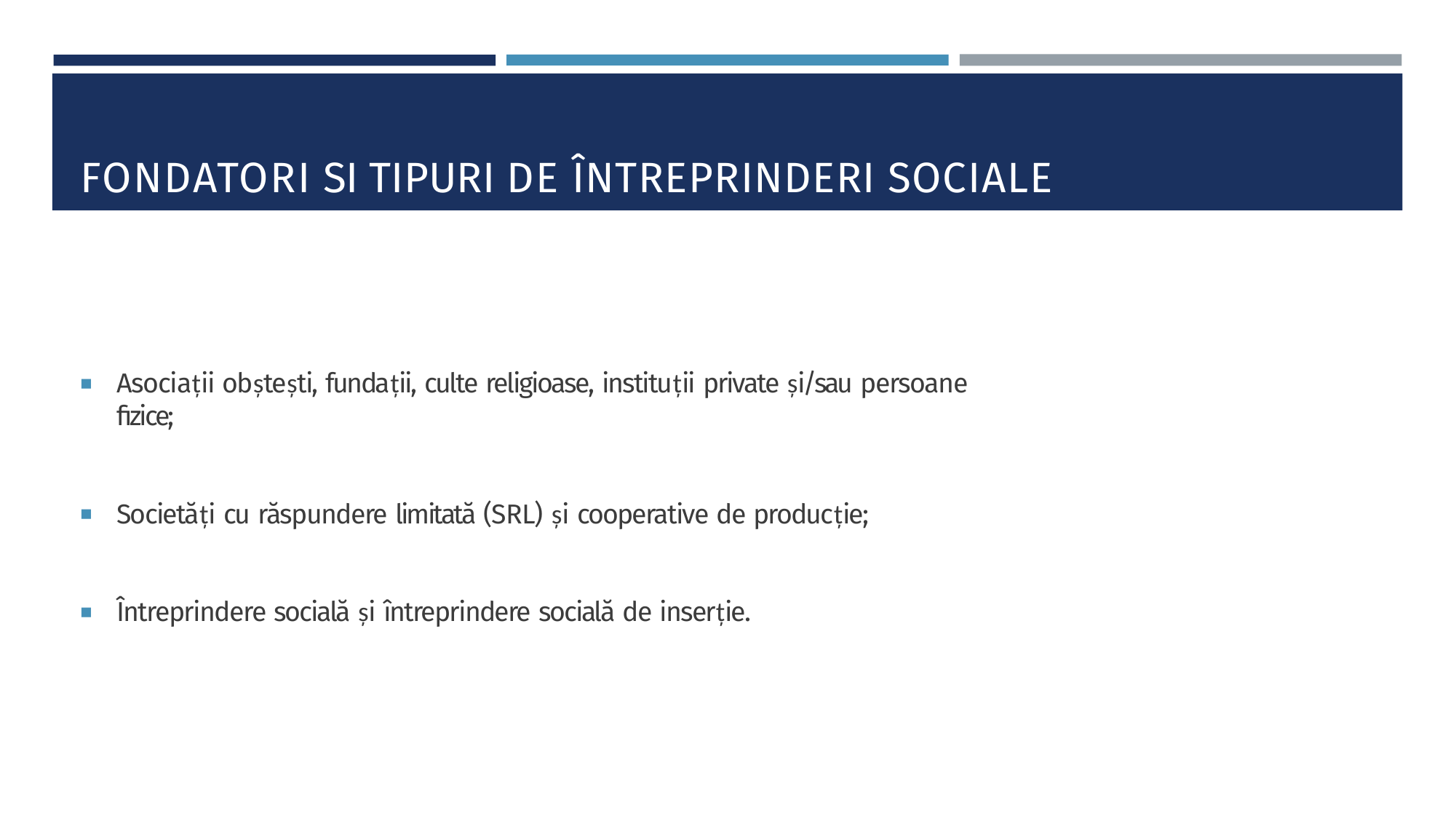

# FONDATORI SI TIPURI DE ÎNTREPRINDERI SOCIALE
Asociații obștești, fundații, culte religioase, instituții private și/sau persoane fizice;

Societăți cu răspundere limitată (SRL) și cooperative de producție;

Întreprindere socială și întreprindere socială de inserție.